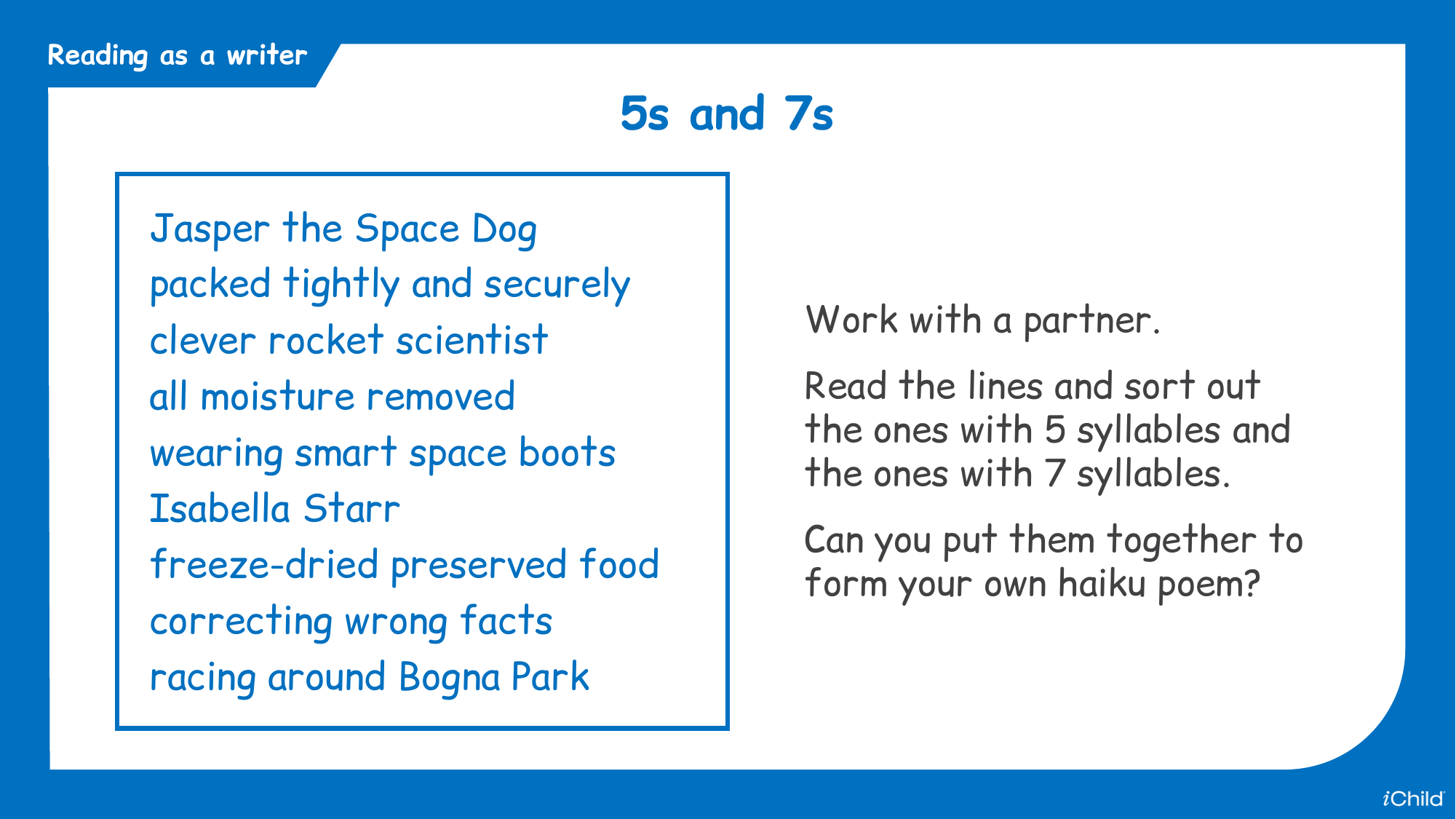

Reading as a writer
5s and 7s

Jasper the Space Dog
packed tightly and securely
clever rocket scientist
all moisture removed
wearing smart space boots
Isabella Starr
freeze-dried preserved food
correcting wrong facts
racing around Bogna Park
Work with a partner.
Read the lines and sort out the ones with 5 syllables and the ones with 7 syllables.
Can you put them together to form your own haiku poem?